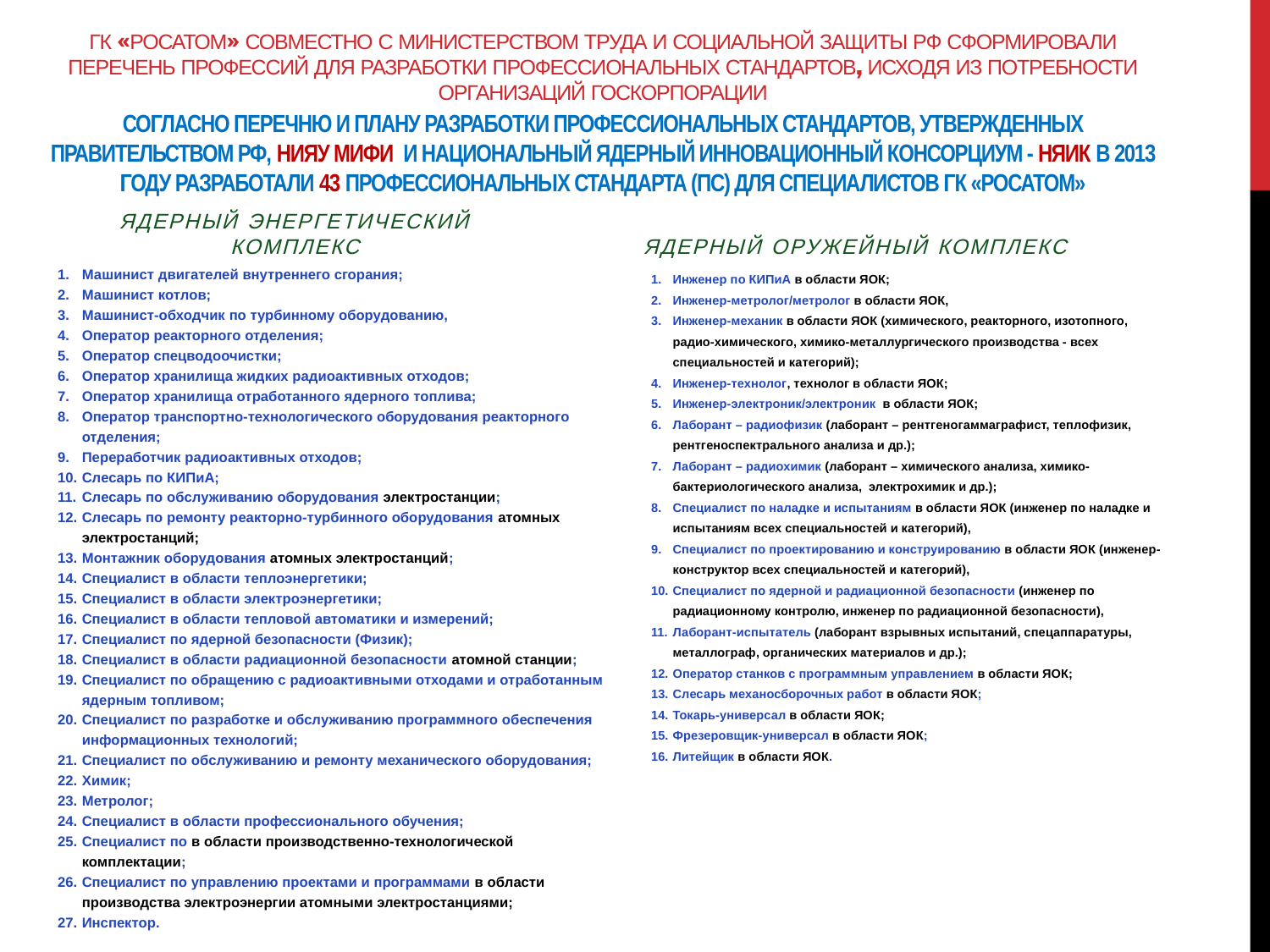

ГК «Росатом» совместно с Министерством труда и социальной защиты РФ сформировали перечень профессий для разработки профессиональных стандартов, Исходя из потребности организаций госкорпорации
# Согласно перечню и плану разработки профессиональных стандартов, утвержденных правительством РФ, НИЯУ МИФИ  и национальный ядерный инновационный консорциум - НЯИК в 2013 году разработали 43 профессиональных стандарта (ПС) для специалистов ГК «Росатом»
Ядерный энергетический комплекс
Ядерный оружейный комплекс

Инженер по КИПиА в области ЯОК;
Инженер-метролог/метролог в области ЯОК,
Инженер-механик в области ЯОК (химического, реакторного, изотопного, радио-химического, химико-металлургического производства - всех специальностей и категорий);
Инженер-технолог, технолог в области ЯОК;
Инженер-электроник/электроник  в области ЯОК;
Лаборант – радиофизик (лаборант – рентгеногаммаграфист, теплофизик, рентгеноспектрального анализа и др.);
Лаборант – радиохимик (лаборант – химического анализа, химико-бактериологического анализа,  электрохимик и др.);
Специалист по наладке и испытаниям в области ЯОК (инженер по наладке и испытаниям всех специальностей и категорий),
Специалист по проектированию и конструированию в области ЯОК (инженер-конструктор всех специальностей и категорий),
Специалист по ядерной и радиационной безопасности (инженер по радиационному контролю, инженер по радиационной безопасности),
Лаборант-испытатель (лаборант взрывных испытаний, спецаппаратуры, металлограф, органических материалов и др.);
Оператор станков с программным управлением в области ЯОК;
Слесарь механосборочных работ в области ЯОК;
Токарь-универсал в области ЯОК;
Фрезеровщик-универсал в области ЯОК;
Литейщик в области ЯОК.
Машинист двигателей внутреннего сгорания;
Машинист котлов;
Машинист-обходчик по турбинному оборудованию,
Оператор реакторного отделения;
Оператор спецводоочистки;
Оператор хранилища жидких радиоактивных отходов;
Оператор хранилища отработанного ядерного топлива;
Оператор транспортно-технологического оборудования реакторного отделения;
Переработчик радиоактивных отходов;
Слесарь по КИПиА;
Слесарь по обслуживанию оборудования электростанции;
Слесарь по ремонту реакторно-турбинного оборудования атомных электростанций;
Монтажник оборудования атомных электростанций;
Специалист в области теплоэнергетики;
Специалист в области электроэнергетики;
Специалист в области тепловой автоматики и измерений;
Специалист по ядерной безопасности (Физик);
Специалист в области радиационной безопасности атомной станции;
Специалист по обращению с радиоактивными отходами и отработанным ядерным топливом;
Специалист по разработке и обслуживанию программного обеспечения информационных технологий;
Специалист по обслуживанию и ремонту механического оборудования;
Химик;
Метролог;
Специалист в области профессионального обучения;
Специалист по в области производственно-технологической комплектации;
Специалист по управлению проектами и программами в области производства электроэнергии атомными электростанциями;
Инспектор.